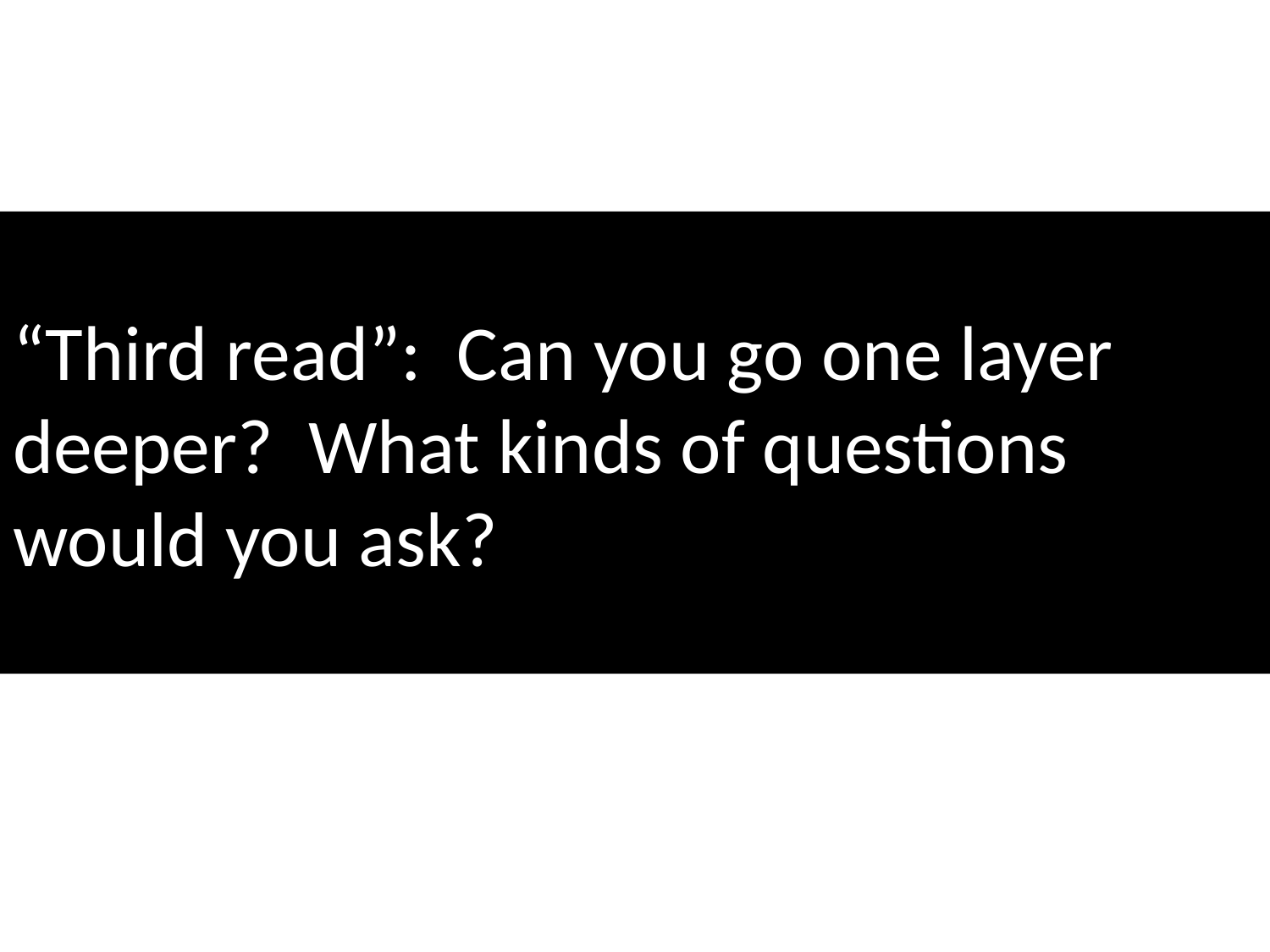

# “Third read”:  Can you go one layer deeper?  What kinds of questions would you ask?